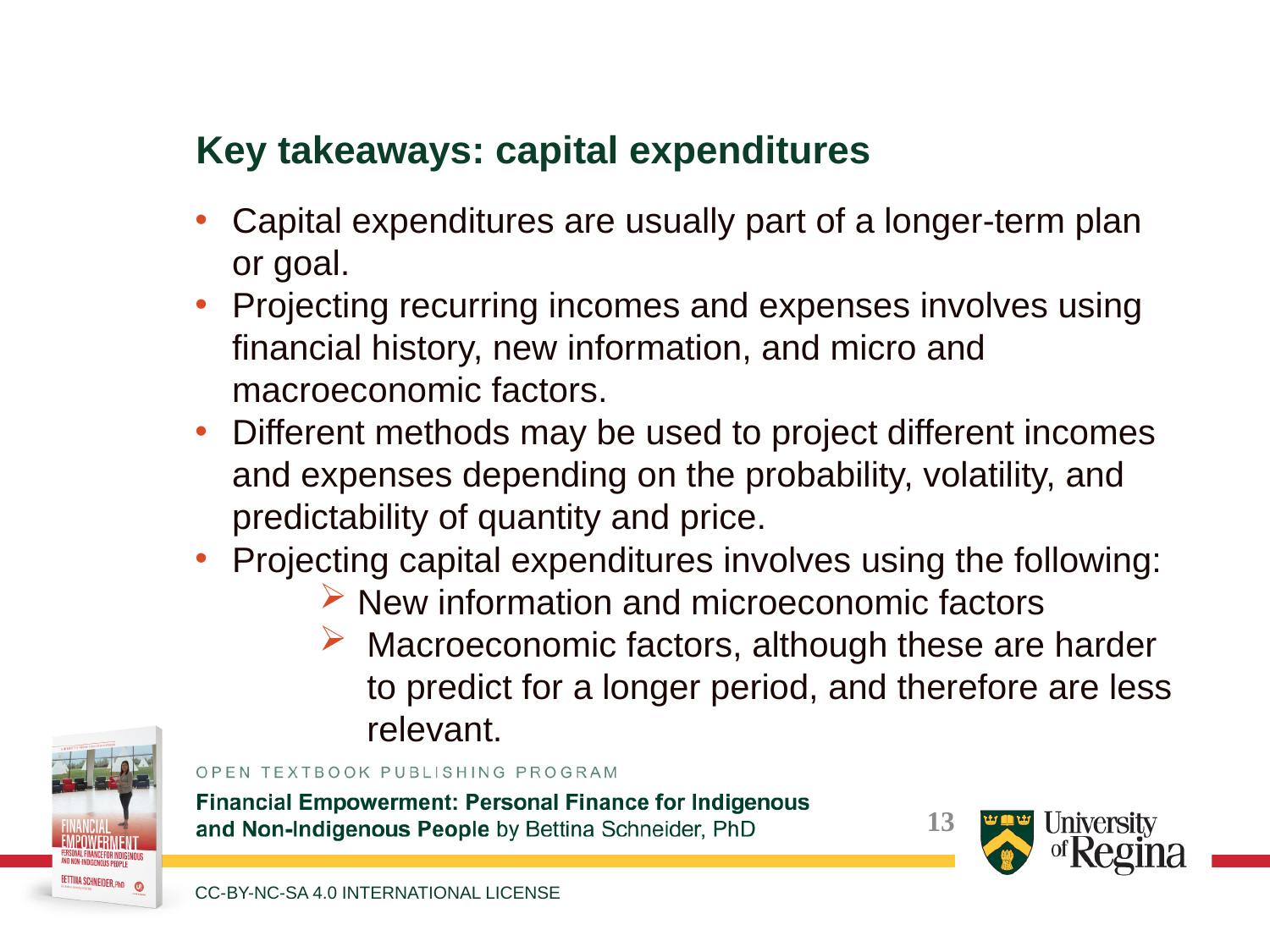

Key takeaways: capital expenditures
Capital expenditures are usually part of a longer-term plan or goal.
Projecting recurring incomes and expenses involves using financial history, new information, and micro and macroeconomic factors.
Different methods may be used to project different incomes and expenses depending on the probability, volatility, and predictability of quantity and price.
Projecting capital expenditures involves using the following:
New information and microeconomic factors
Macroeconomic factors, although these are harder to predict for a longer period, and therefore are less relevant.

CC-BY-NC-SA 4.0 INTERNATIONAL LICENSE